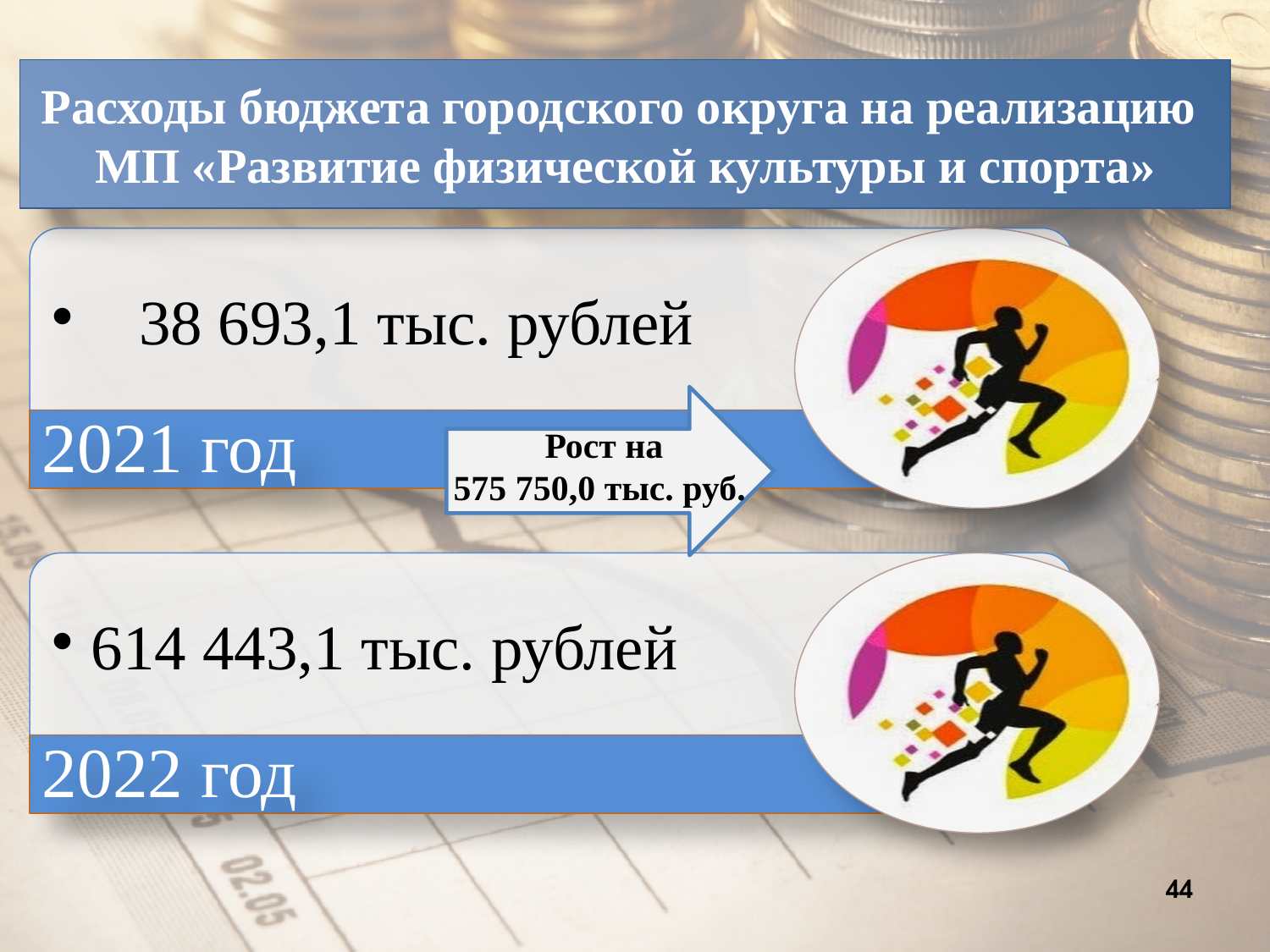

Расходы бюджета городского округа на реализацию
МП «Развитие физической культуры и спорта»
2021 год
2022 год
   38 693,1 тыс. рублей
614 443,1 тыс. рублей

  Рост на
 575 750,0 тыс. руб.
44